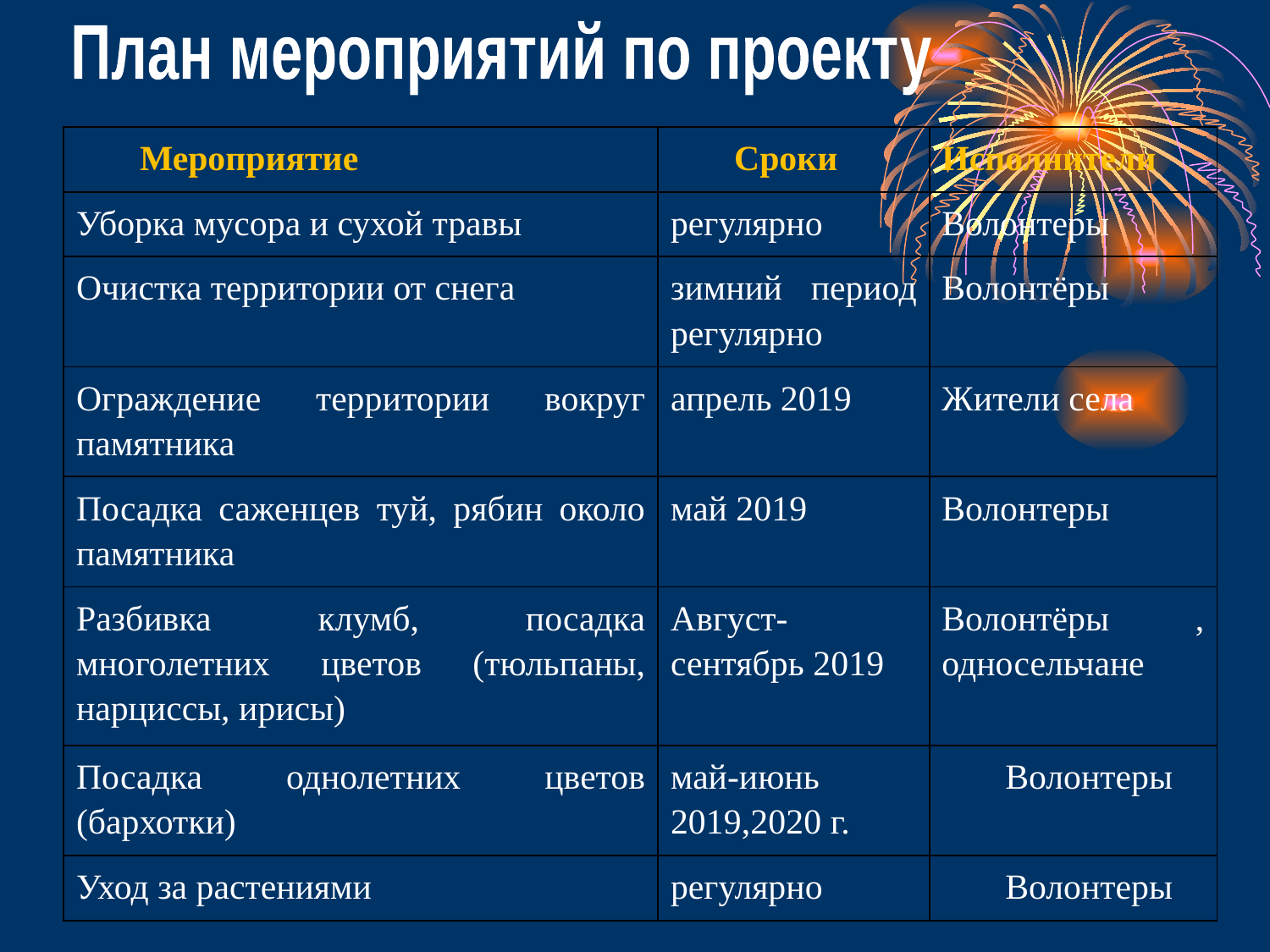

План мероприятий по проекту
| Мероприятие | Сроки | Исполнители |
| --- | --- | --- |
| Уборка мусора и сухой травы | регулярно | Волонтеры |
| Очистка территории от снега | зимний период регулярно | Волонтёры |
| Ограждение территории вокруг памятника | апрель 2019 | Жители села |
| Посадка саженцев туй, рябин около памятника | май 2019 | Волонтеры |
| Разбивка клумб, посадка многолетних цветов (тюльпаны, нарциссы, ирисы) | Август-сентябрь 2019 | Волонтёры , односельчане |
| Посадка однолетних цветов (бархотки) | май-июнь 2019,2020 г. | Волонтеры |
| Уход за растениями | регулярно | Волонтеры |